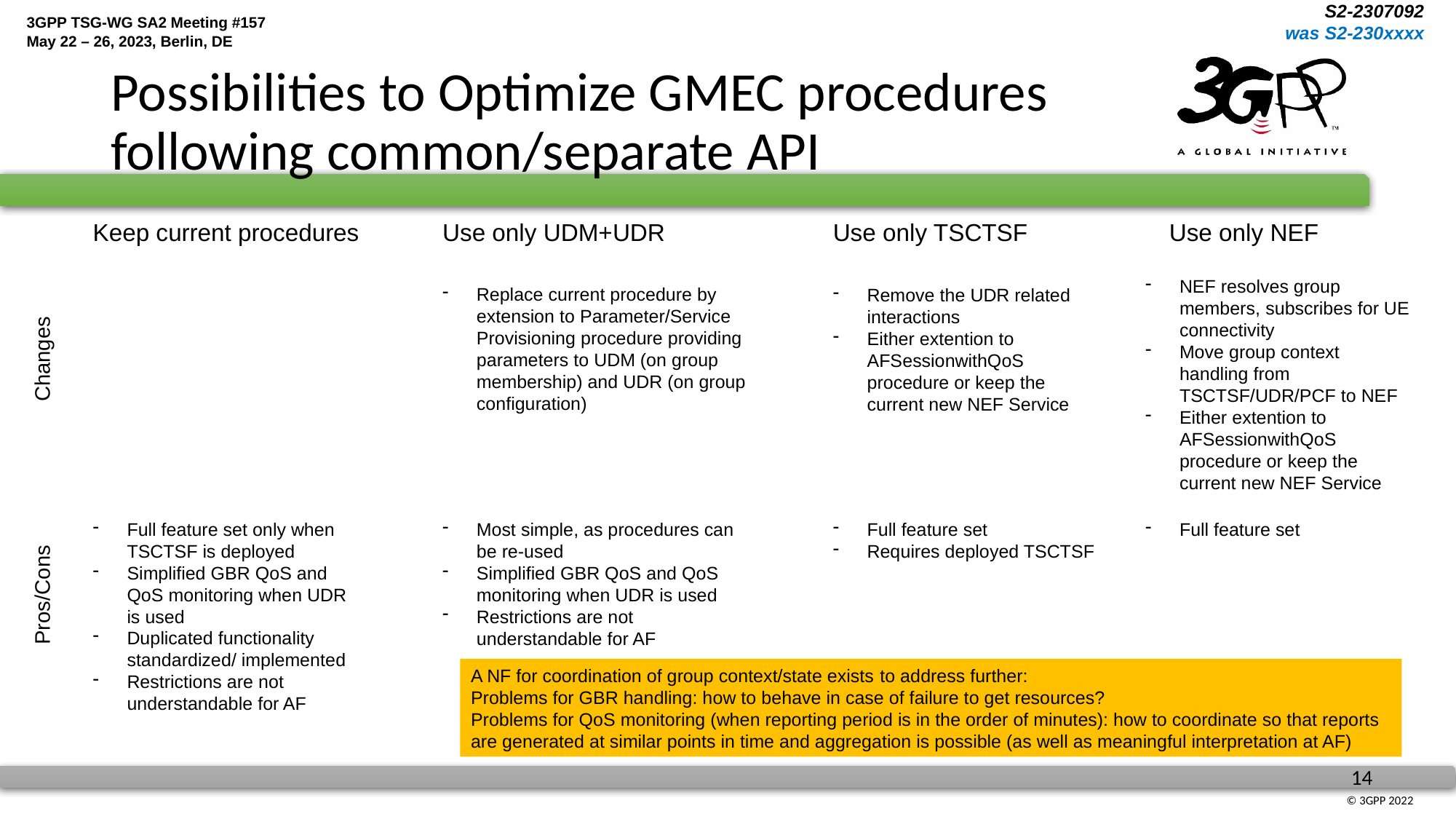

# Possibilities to Optimize GMEC procedures following common/separate API
Keep current procedures

Use only UDM+UDR

Use only TSCTSF

Use only NEF

NEF resolves group members, subscribes for UE connectivity
Move group context handling from TSCTSF/UDR/PCF to NEF
Either extention to AFSessionwithQoS procedure or keep the current new NEF Service
Replace current procedure by extension to Parameter/Service Provisioning procedure providing parameters to UDM (on group membership) and UDR (on group configuration)
Remove the UDR related interactions
Either extention to AFSessionwithQoS procedure or keep the current new NEF Service
Changes
Full feature set only when TSCTSF is deployed
Simplified GBR QoS and QoS monitoring when UDR is used
Duplicated functionality standardized/ implemented
Restrictions are not understandable for AF

Most simple, as procedures can be re-used
Simplified GBR QoS and QoS monitoring when UDR is used
Restrictions are not understandable for AF

Full feature set
Requires deployed TSCTSF
Full feature set
Pros/Cons
A NF for coordination of group context/state exists to address further:
Problems for GBR handling: how to behave in case of failure to get resources?
Problems for QoS monitoring (when reporting period is in the order of minutes): how to coordinate so that reports are generated at similar points in time and aggregation is possible (as well as meaningful interpretation at AF)